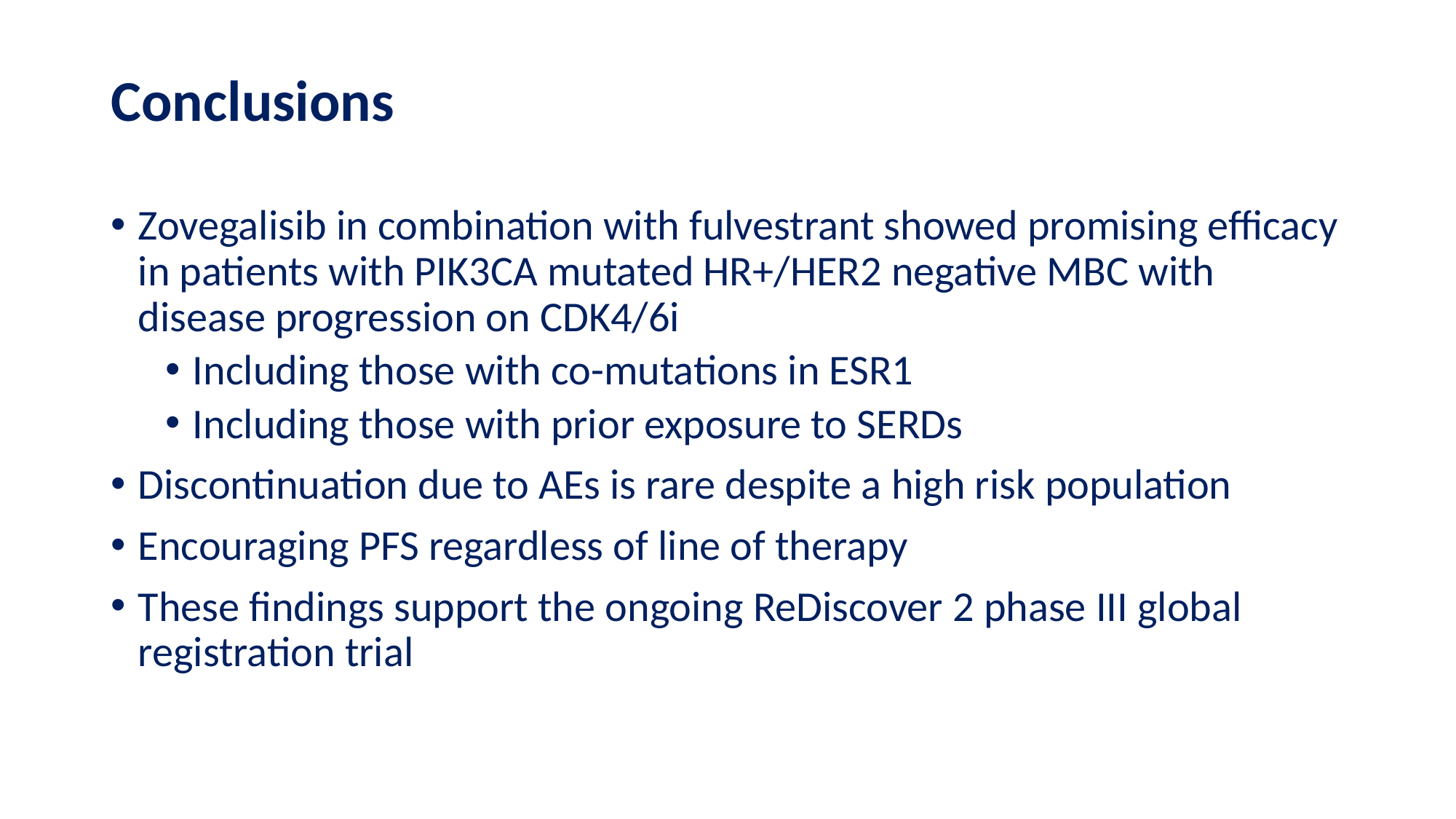

# Conclusions
Zovegalisib in combination with fulvestrant showed promising efficacy in patients with PIK3CA mutated HR+/HER2 negative MBC with disease progression on CDK4/6i
Including those with co-mutations in ESR1
Including those with prior exposure to SERDs
Discontinuation due to AEs is rare despite a high risk population
Encouraging PFS regardless of line of therapy
These findings support the ongoing ReDiscover 2 phase III global registration trial